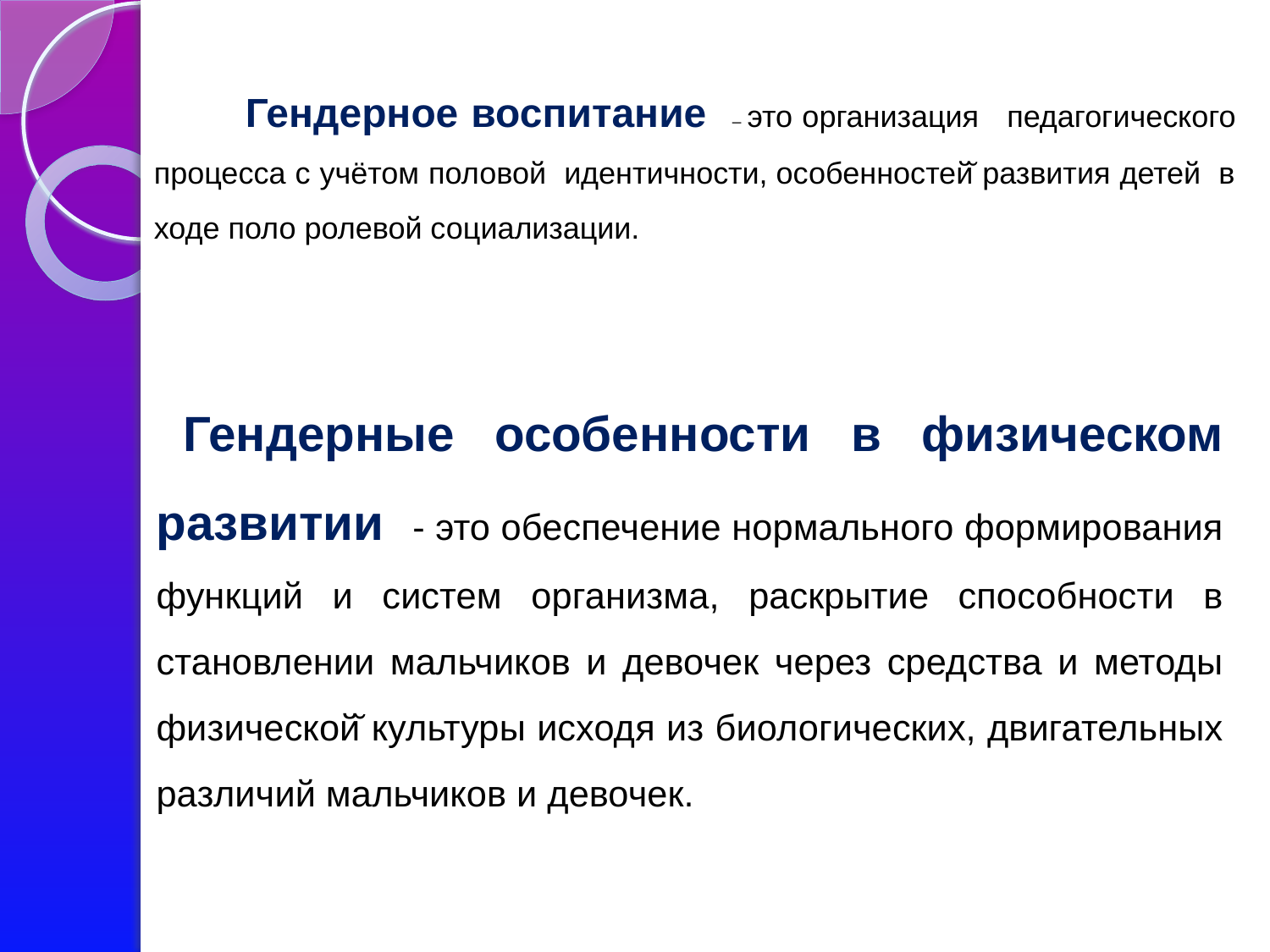

Гендерное воспитание  – это организация   педагогического процесса с учётом половой  идентичности, особенностей̆ развития детей  в ходе поло ролевой социализации.

#
 		Гендерные особенности в физическом развитии  - это обеспечение нормального формирования функций и систем организма, раскрытие способности в становлении мальчиков и девочек через средства и методы физической̆ культуры исходя из биологических, двигательных различий мальчиков и девочек.